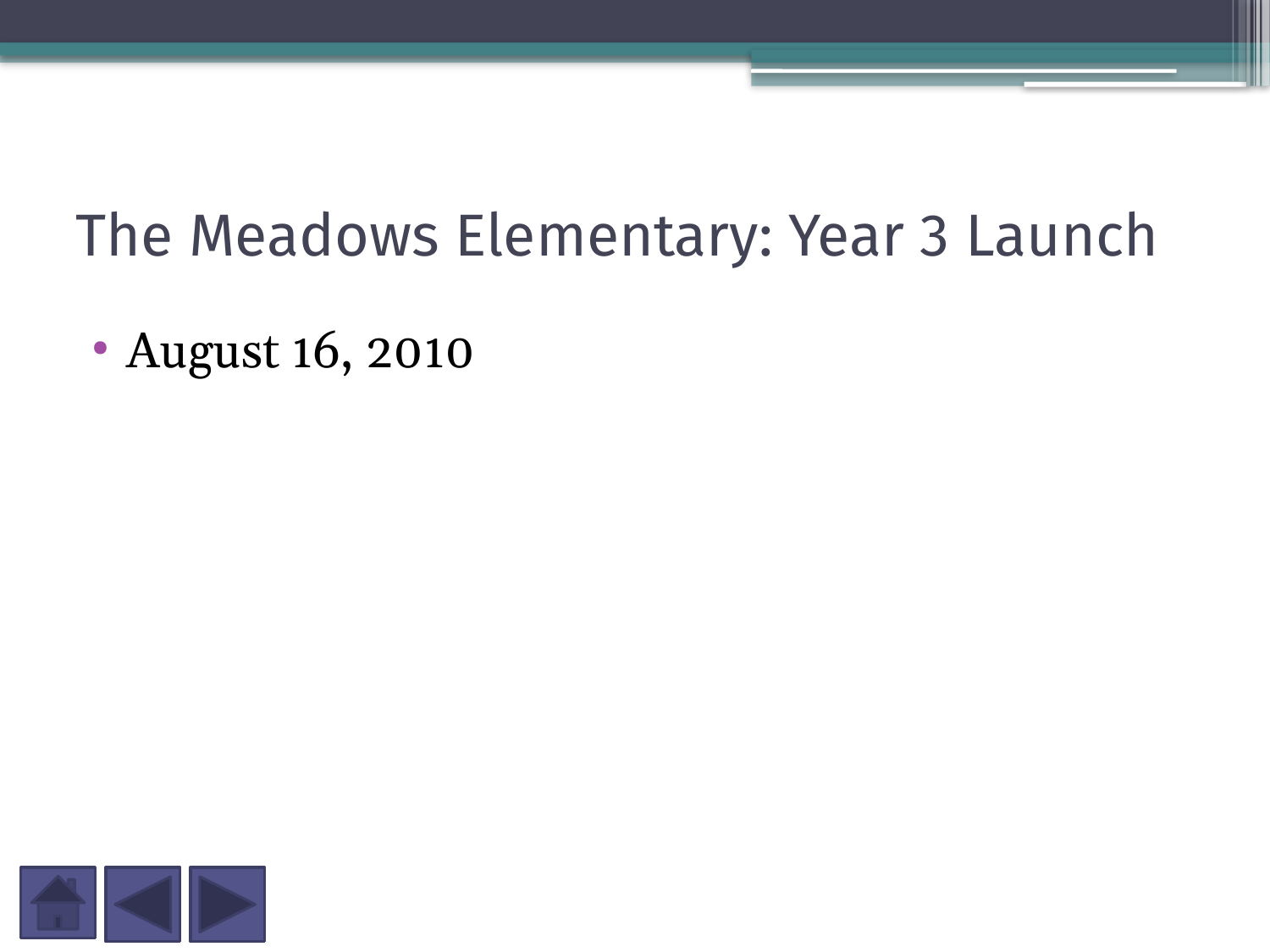

# The Meadows Elementary: Year 3 Launch
August 16, 2010